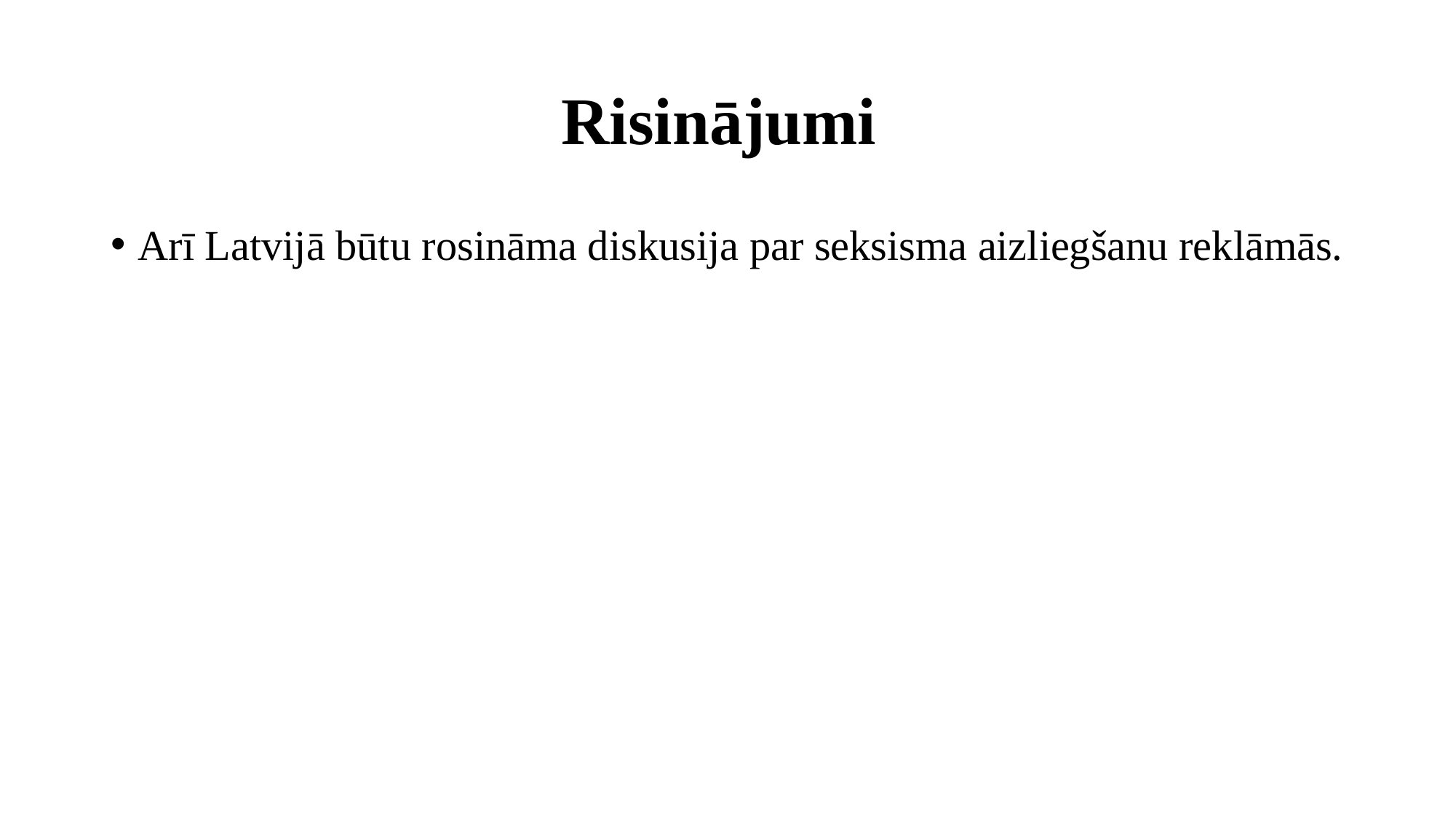

# Risinājumi
Arī Latvijā būtu rosināma diskusija par seksisma aizliegšanu reklāmās.